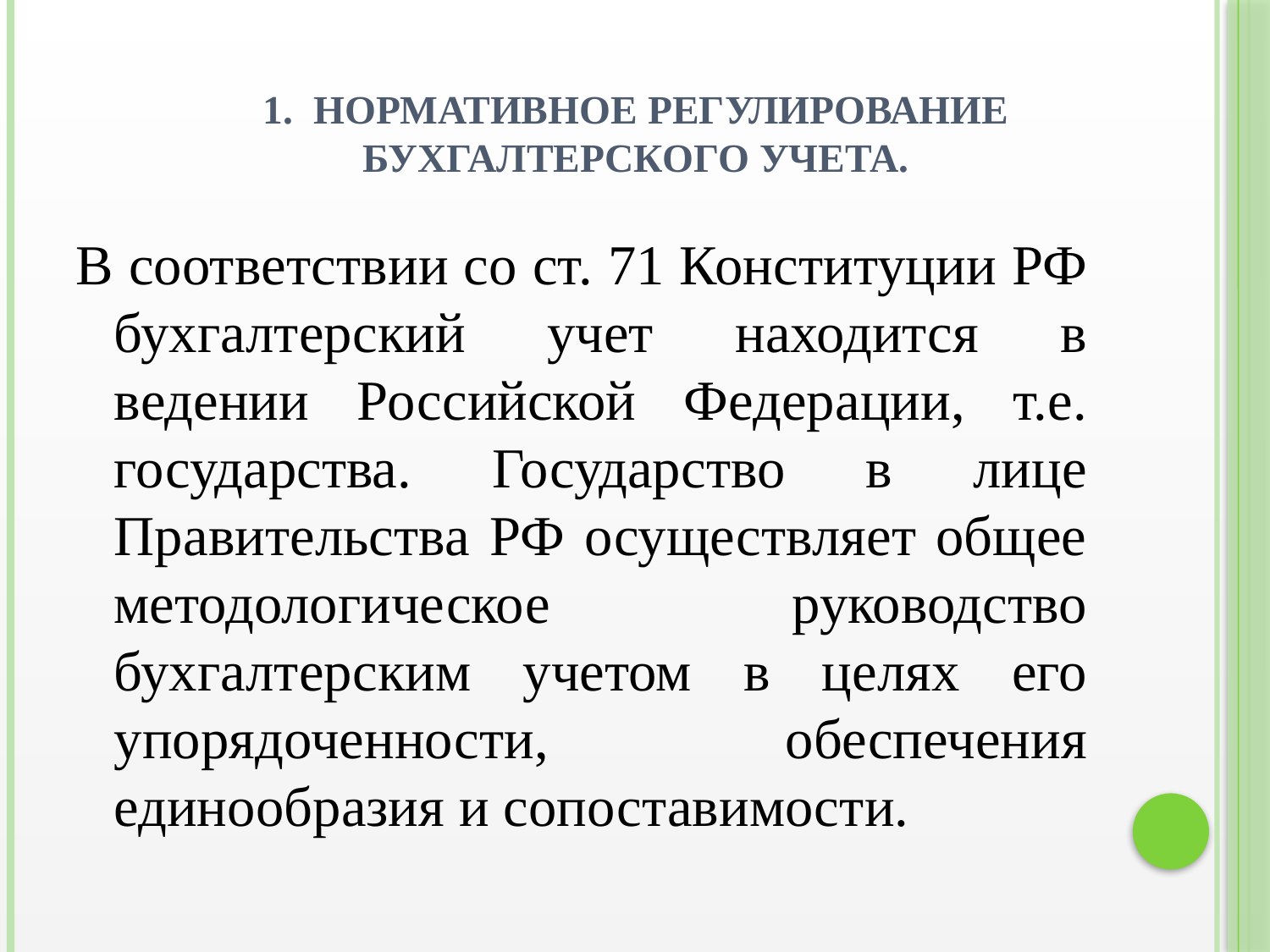

# 1.  Нормативное регулирование бухгалтерского учета.
В соответствии со ст. 71 Конституции РФ бухгалтерский учет находится в ведении Российской Федерации, т.е. государства. Государство в лице Правительства РФ осуществляет общее методологическое руководство бухгалтерским учетом в целях его упорядоченности, обеспечения единообразия и сопоставимости.